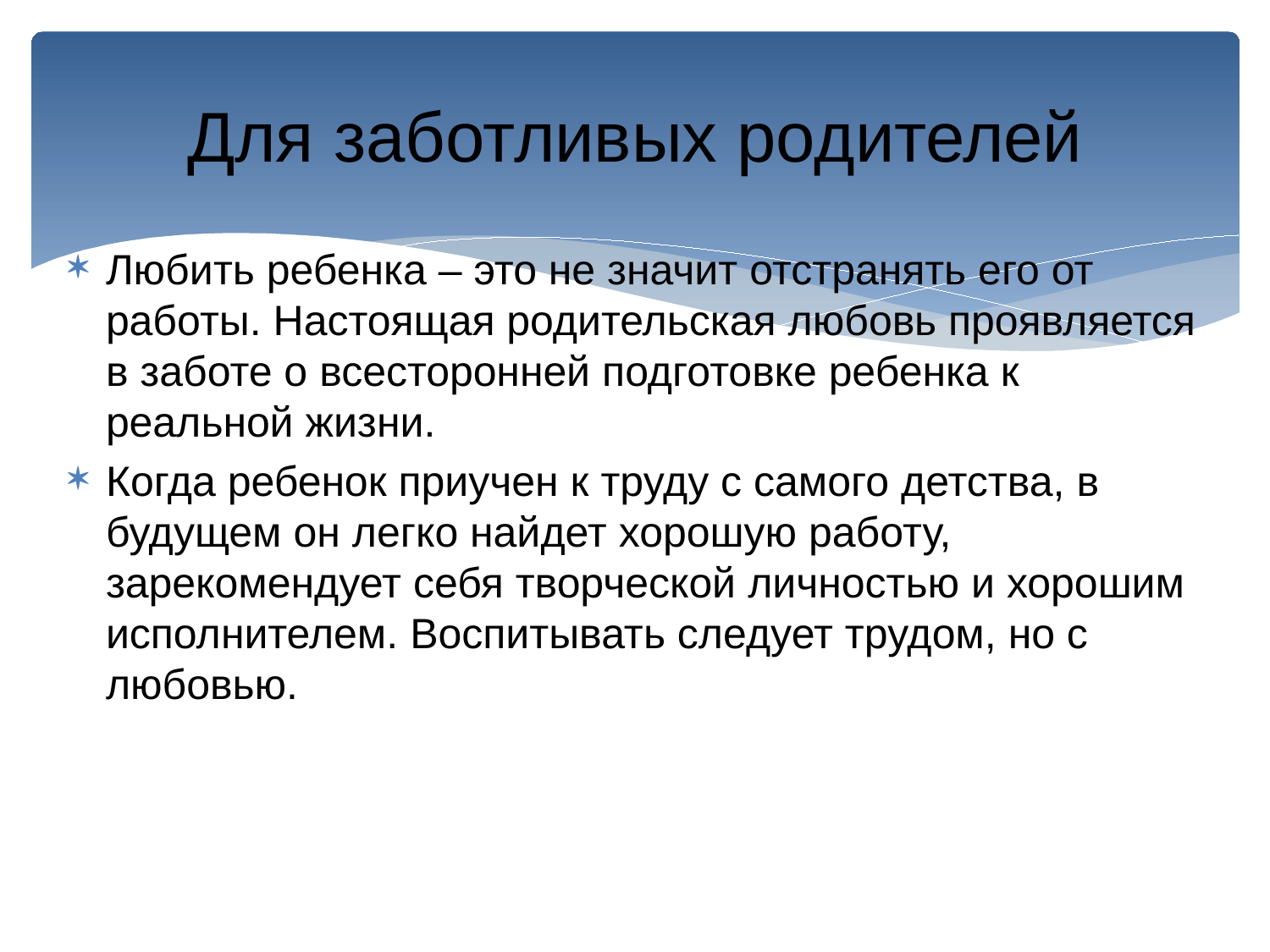

# Для заботливых родителей
Любить ребенка – это не значит отстранять его от работы. Настоящая родительская любовь проявляется в заботе о всесторонней подготовке ребенка к реальной жизни.
Когда ребенок приучен к труду с самого детства, в будущем он легко найдет хорошую работу, зарекомендует себя творческой личностью и хорошим исполнителем. Воспитывать следует трудом, но с любовью.